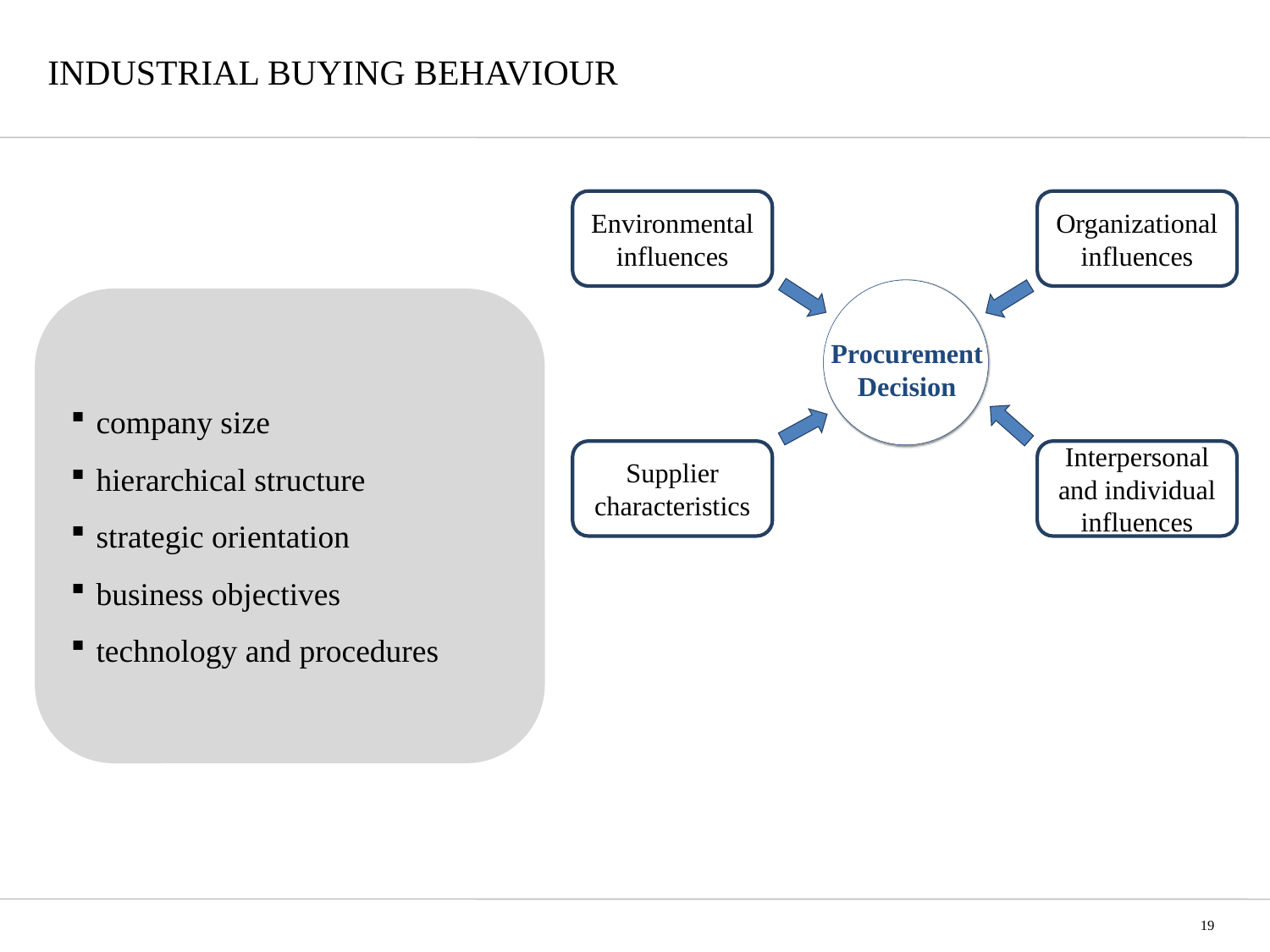

# INDUSTRIAL BUYING BEHAVIOUR
Environmental influences
Organizational influences

Supplier characteristics
Interpersonal and individual influences

company size
hierarchical structure
strategic orientation
business objectives
technology and procedures
Procurement Decision